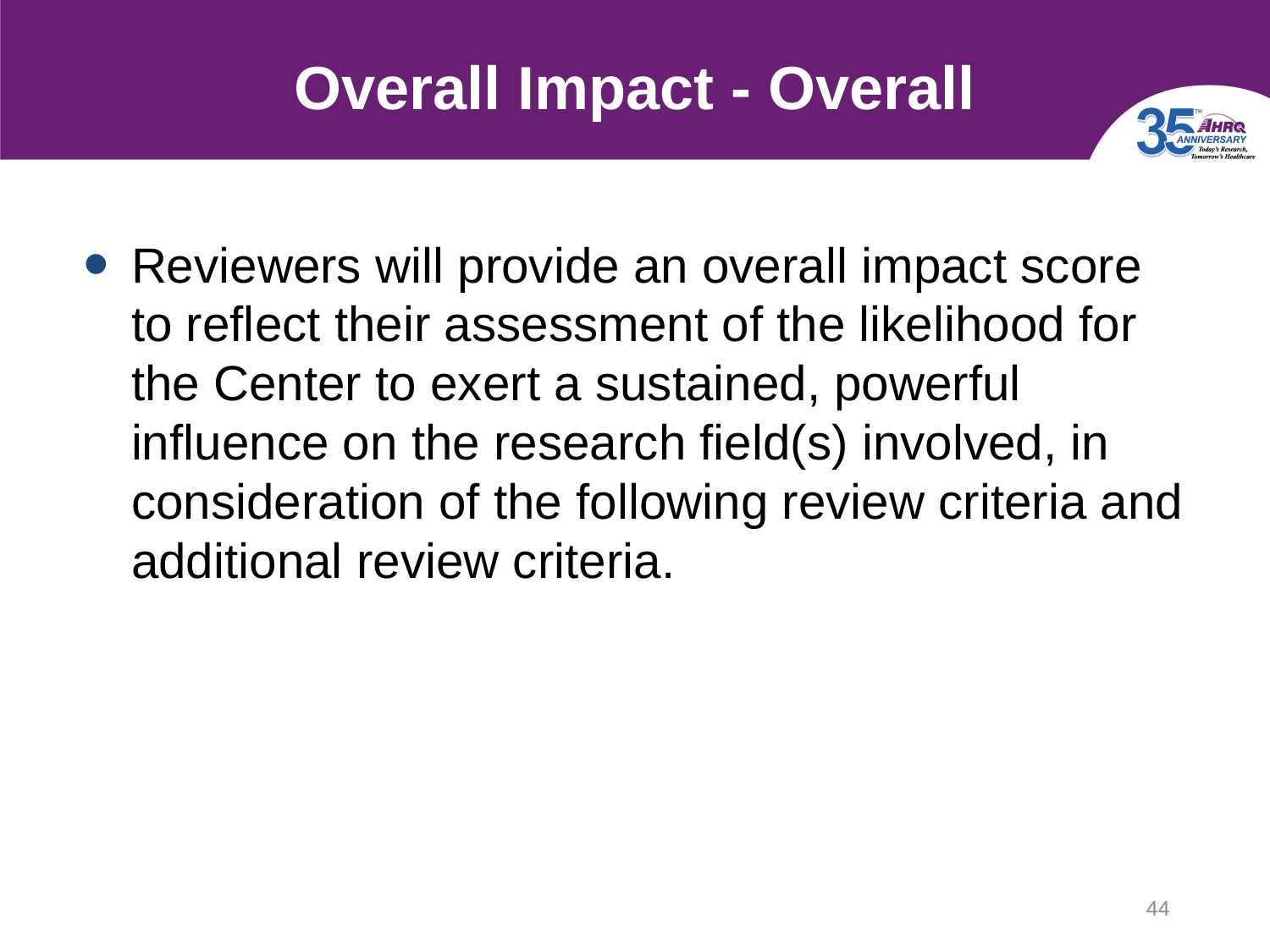

# Overall Impact - Overall
Reviewers will provide an overall impact score to reflect their assessment of the likelihood for the Center to exert a sustained, powerful influence on the research field(s) involved, in consideration of the following review criteria and additional review criteria.
44